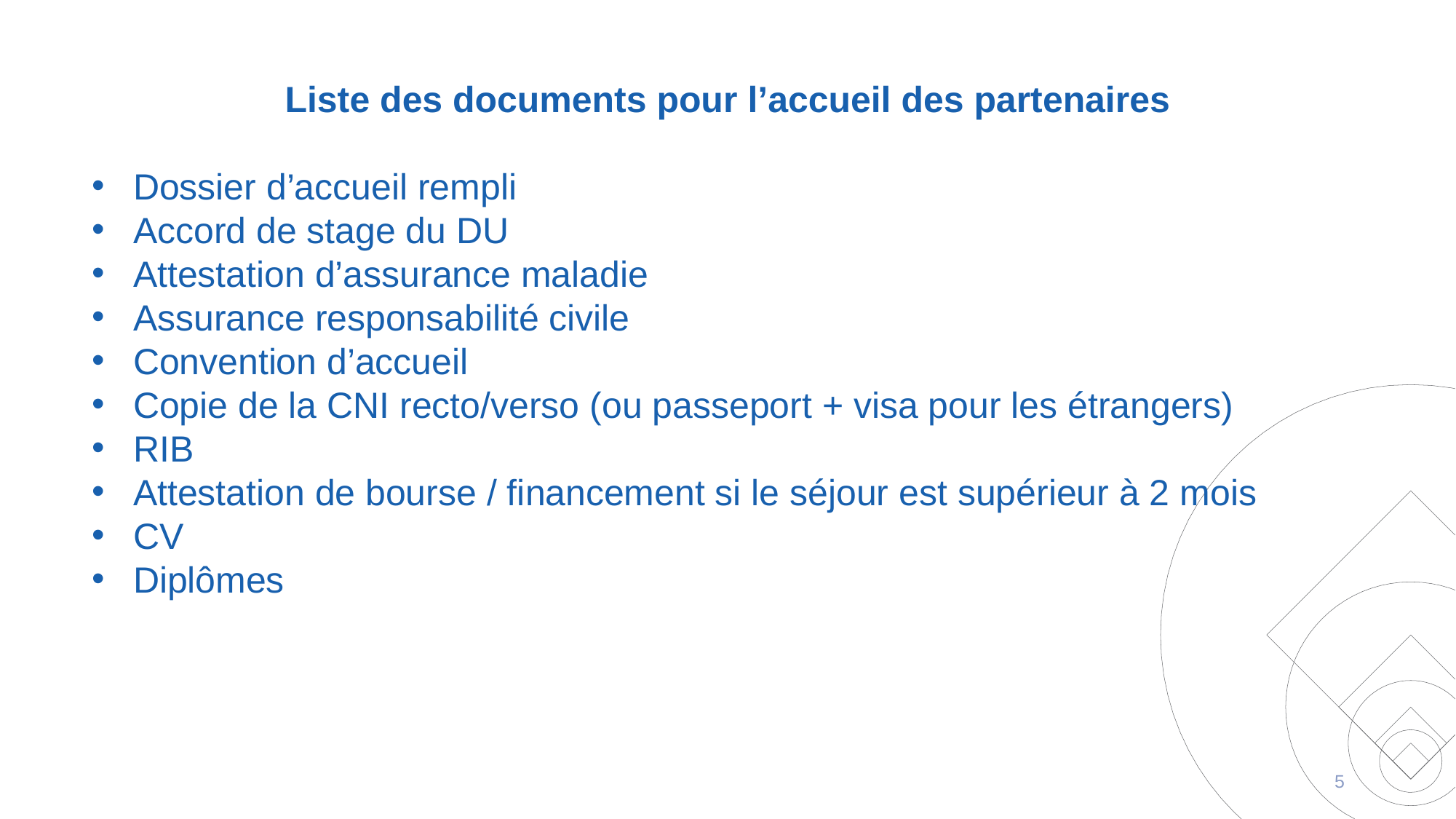

Liste des documents pour l’accueil des partenaires

Dossier d’accueil rempli
Accord de stage du DU
Attestation d’assurance maladie
Assurance responsabilité civile
Convention d’accueil
Copie de la CNI recto/verso (ou passeport + visa pour les étrangers)
RIB
Attestation de bourse / financement si le séjour est supérieur à 2 mois
CV
Diplômes
5